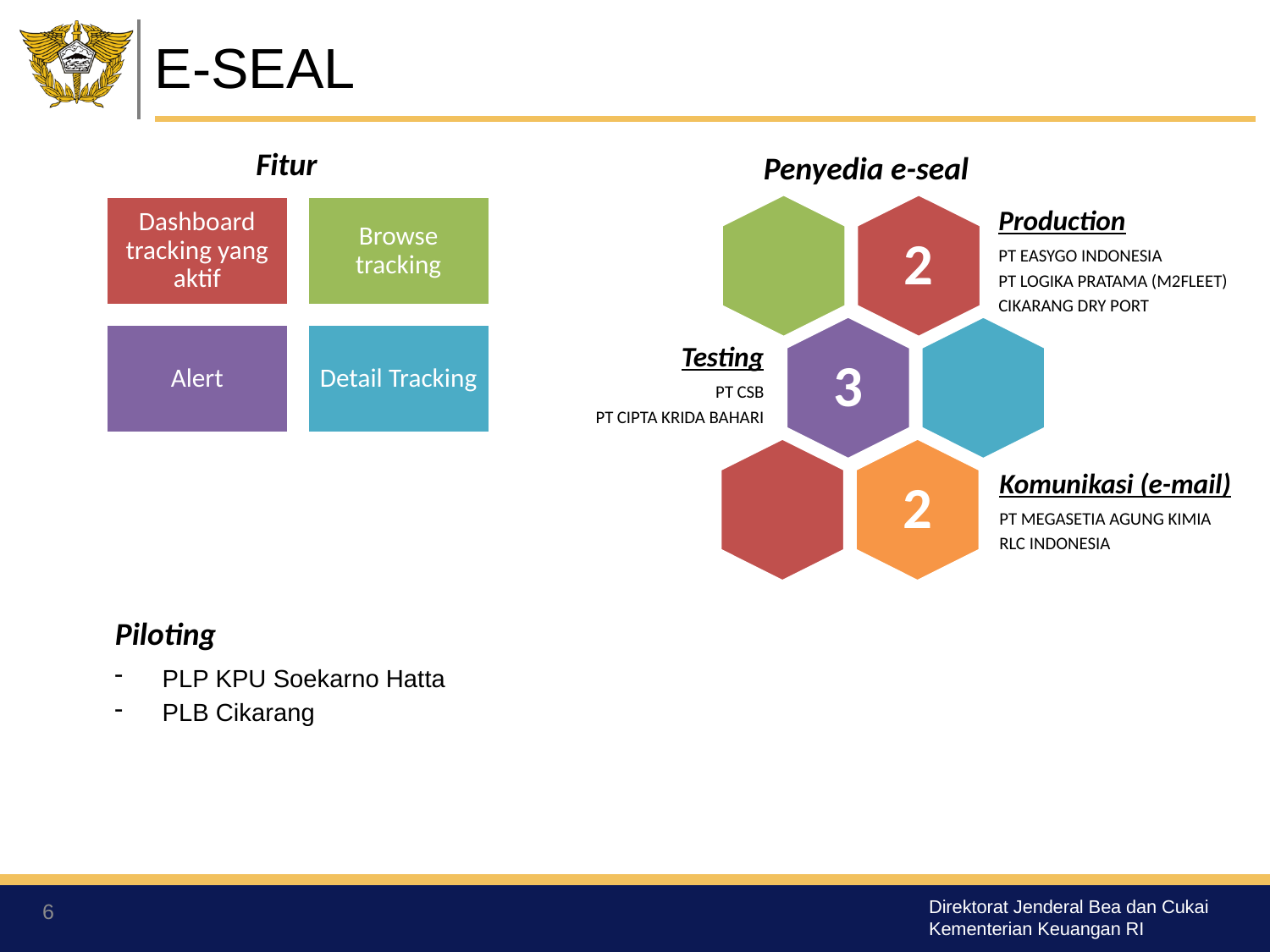

# E-SEAL
Fitur
Penyedia e-seal
2
Production
PT EASYGO INDONESIA
PT LOGIKA PRATAMA (M2FLEET)
CIKARANG DRY PORT

3
Testing
PT CSB
PT CIPTA KRIDA BAHARI

2
Komunikasi (e-mail)
PT MEGASETIA AGUNG KIMIA
RLC INDONESIA

Dashboard tracking yang aktif
Browse tracking
Alert
Detail Tracking
Piloting
PLP KPU Soekarno Hatta
PLB Cikarang